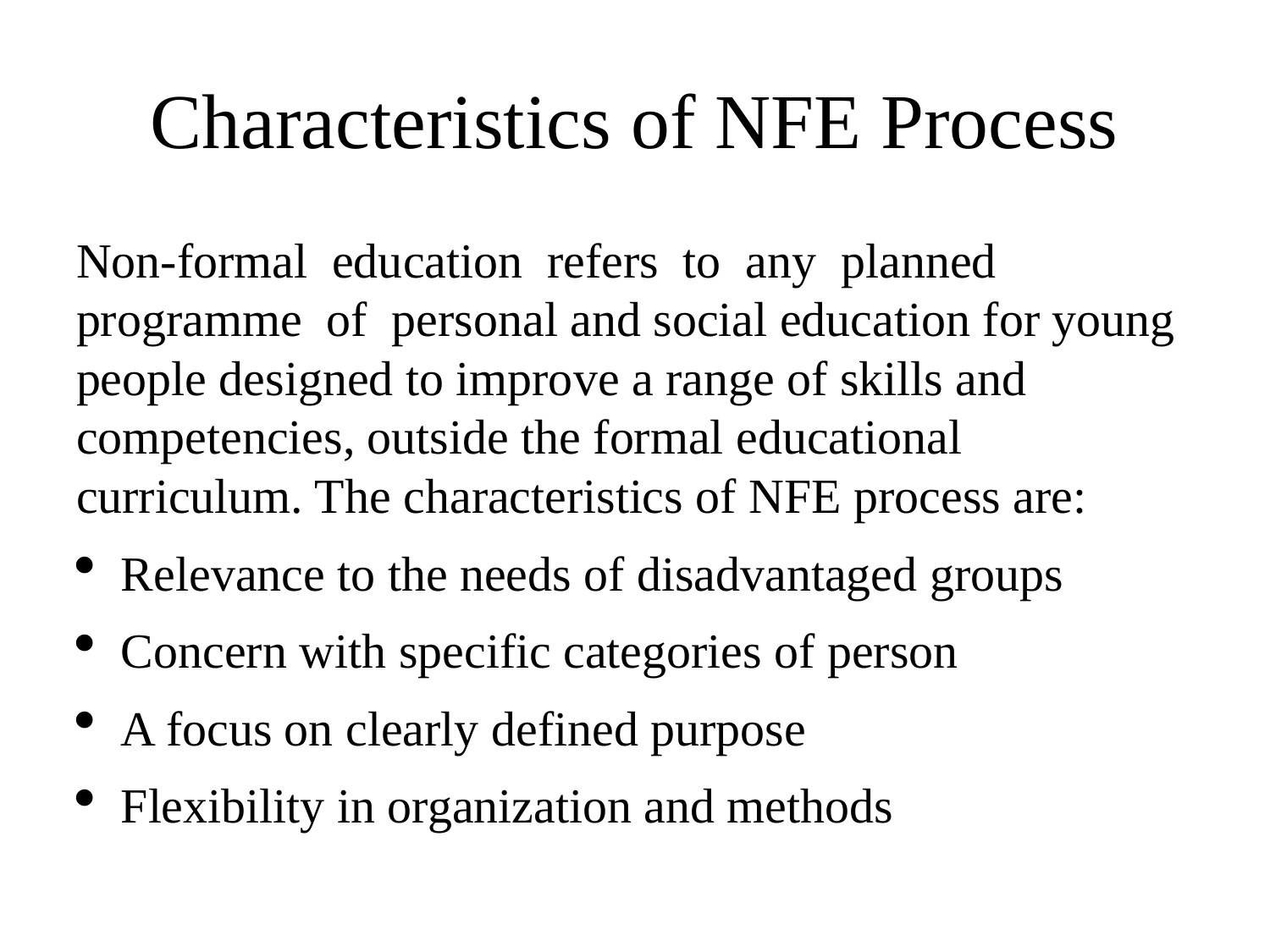

# Characteristics of NFE Process
Non-formal  education  refers  to  any  planned  programme  of  personal and social education for young people designed to improve a range of skills and competencies, outside the formal educational curriculum. The characteristics of NFE process are:
Relevance to the needs of disadvantaged groups
Concern with specific categories of person
A focus on clearly defined purpose
Flexibility in organization and methods